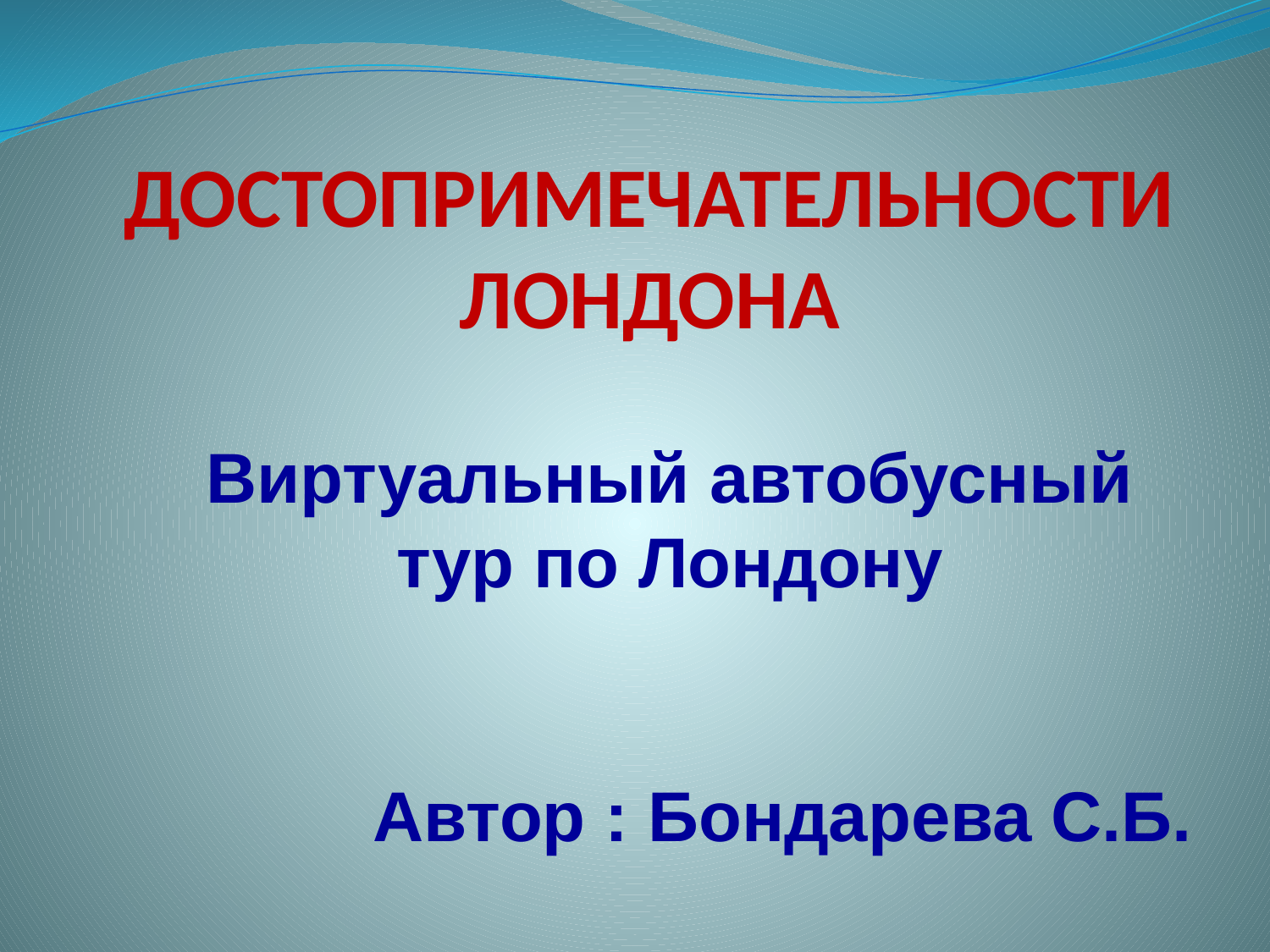

ДОСТОПРИМЕЧАТЕЛЬНОСТИ
ЛОНДОНА
Виртуальный автобусный тур по Лондону

Автор : Бондарева С.Б.